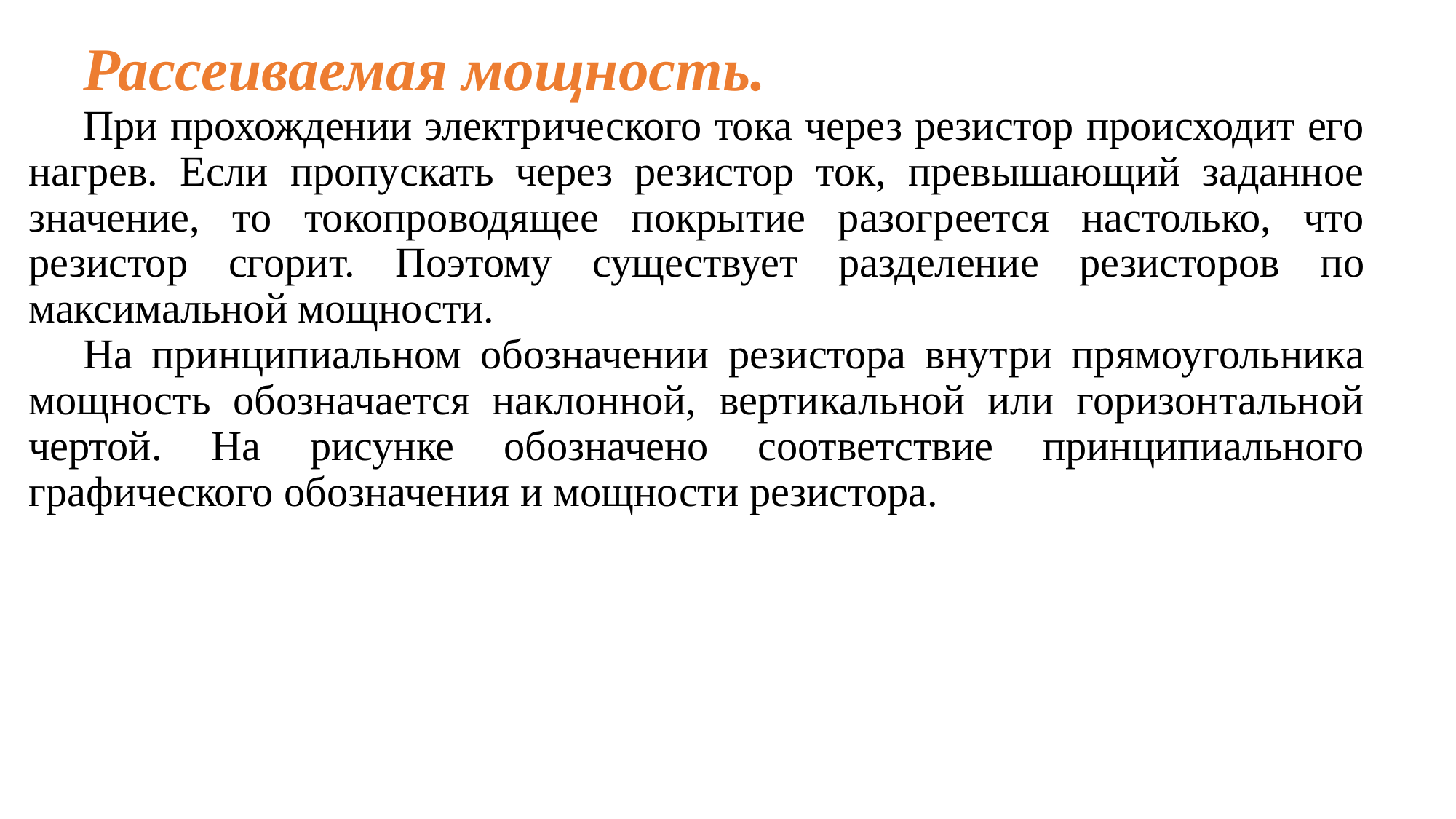

Рассеиваемая мощность.
При прохождении электрического тока через резистор происходит его нагрев. Если пропускать через резистор ток, превышающий заданное значение, то токопроводящее покрытие разогреется настолько, что резистор сгорит. Поэтому существует разделение резисторов по максимальной мощности.
На принципиальном обозначении резистора внутри прямоугольника мощность обозначается наклонной, вертикальной или горизонтальной чертой. На рисунке обозначено соответствие принципиального графического обозначения и мощности резистора.